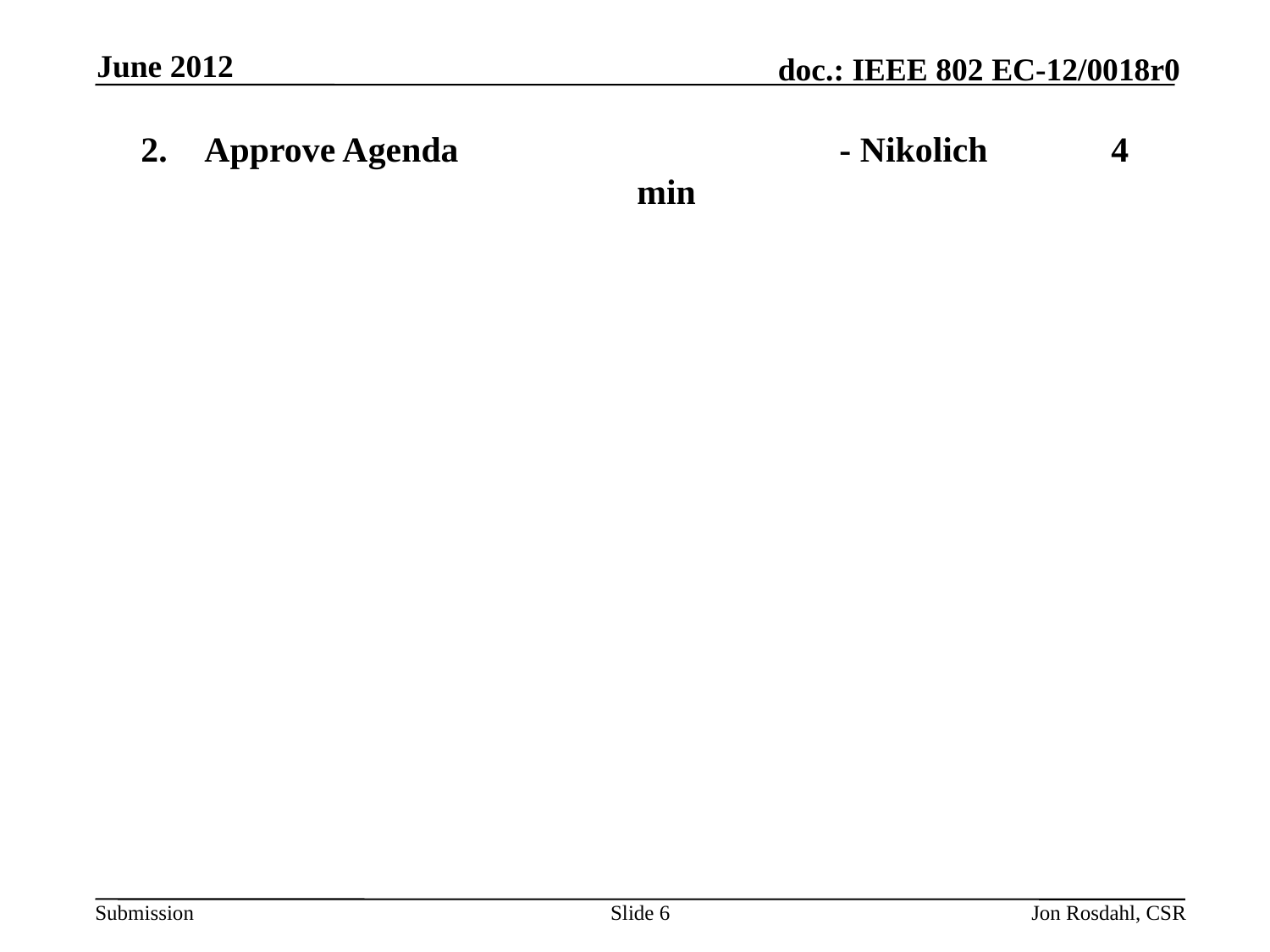

June 2012
# Approve Agenda                                      	- Nikolich	  4 min

Slide 6
Jon Rosdahl, CSR